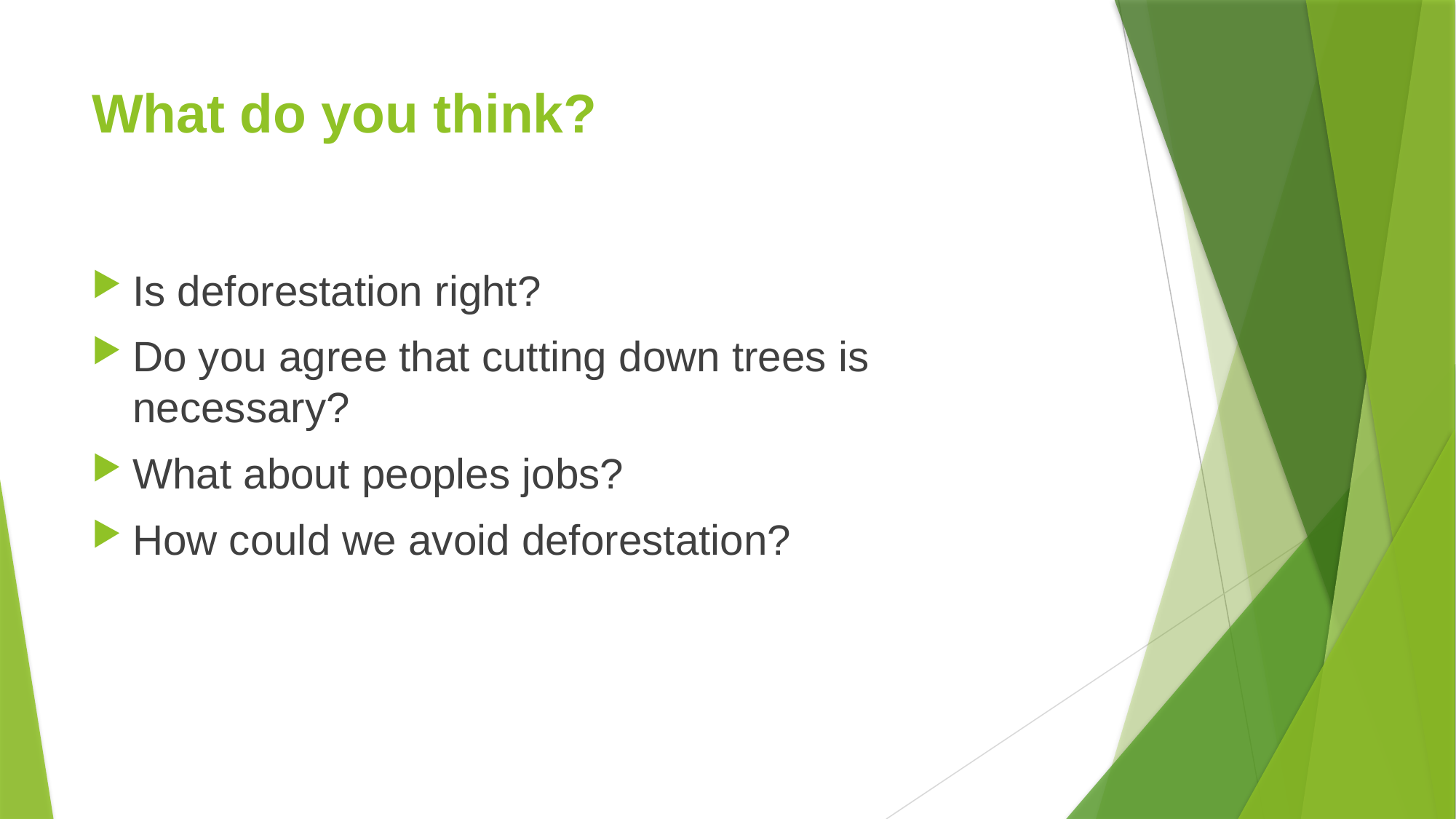

# What do you think?
Is deforestation right?
Do you agree that cutting down trees is necessary?
What about peoples jobs?
How could we avoid deforestation?